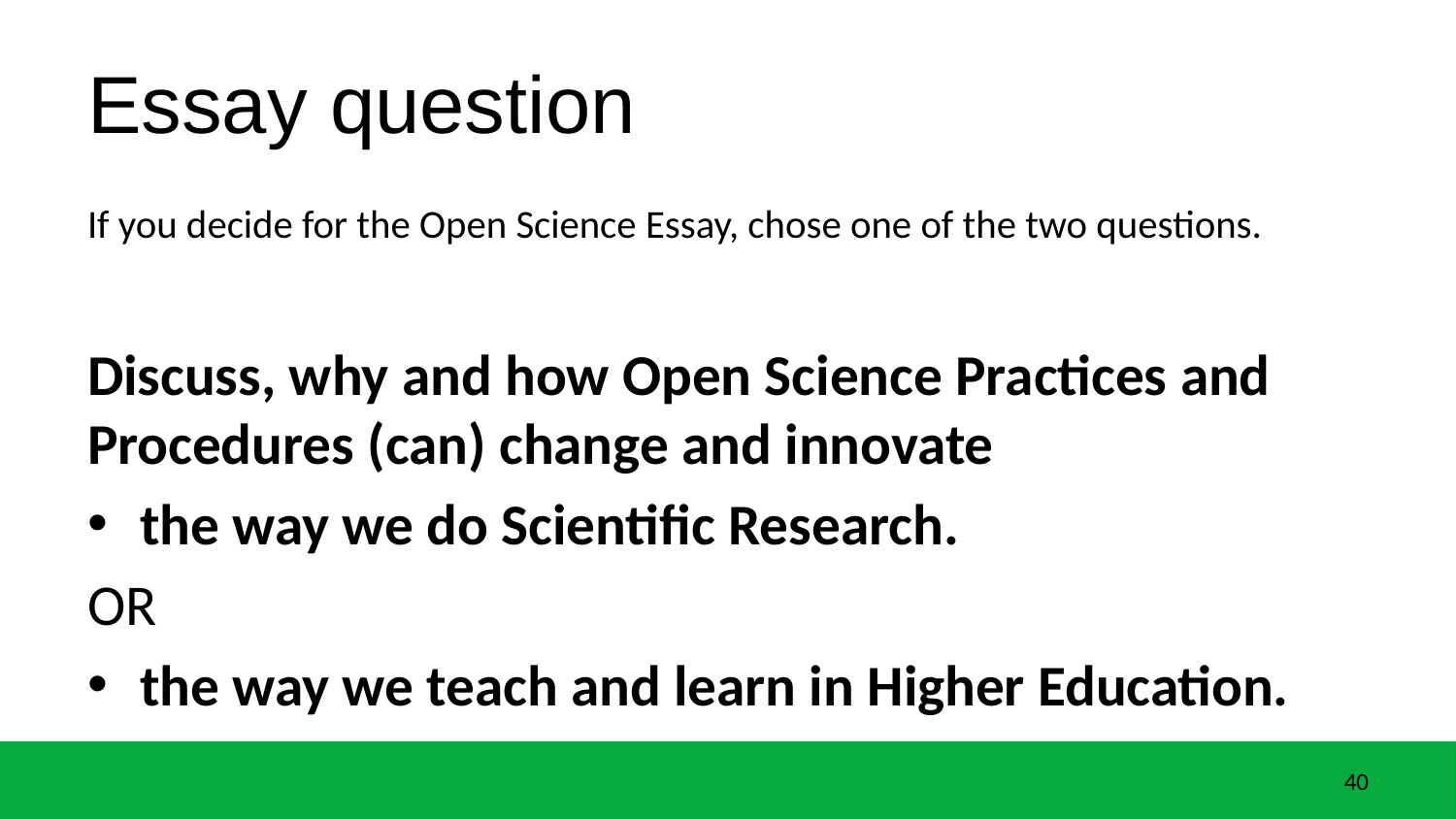

# Essay question
If you decide for the Open Science Essay, chose one of the two questions.

Discuss, why and how Open Science Practices and Procedures (can) change and innovate
the way we do Scientific Research.
OR
the way we teach and learn in Higher Education.

40